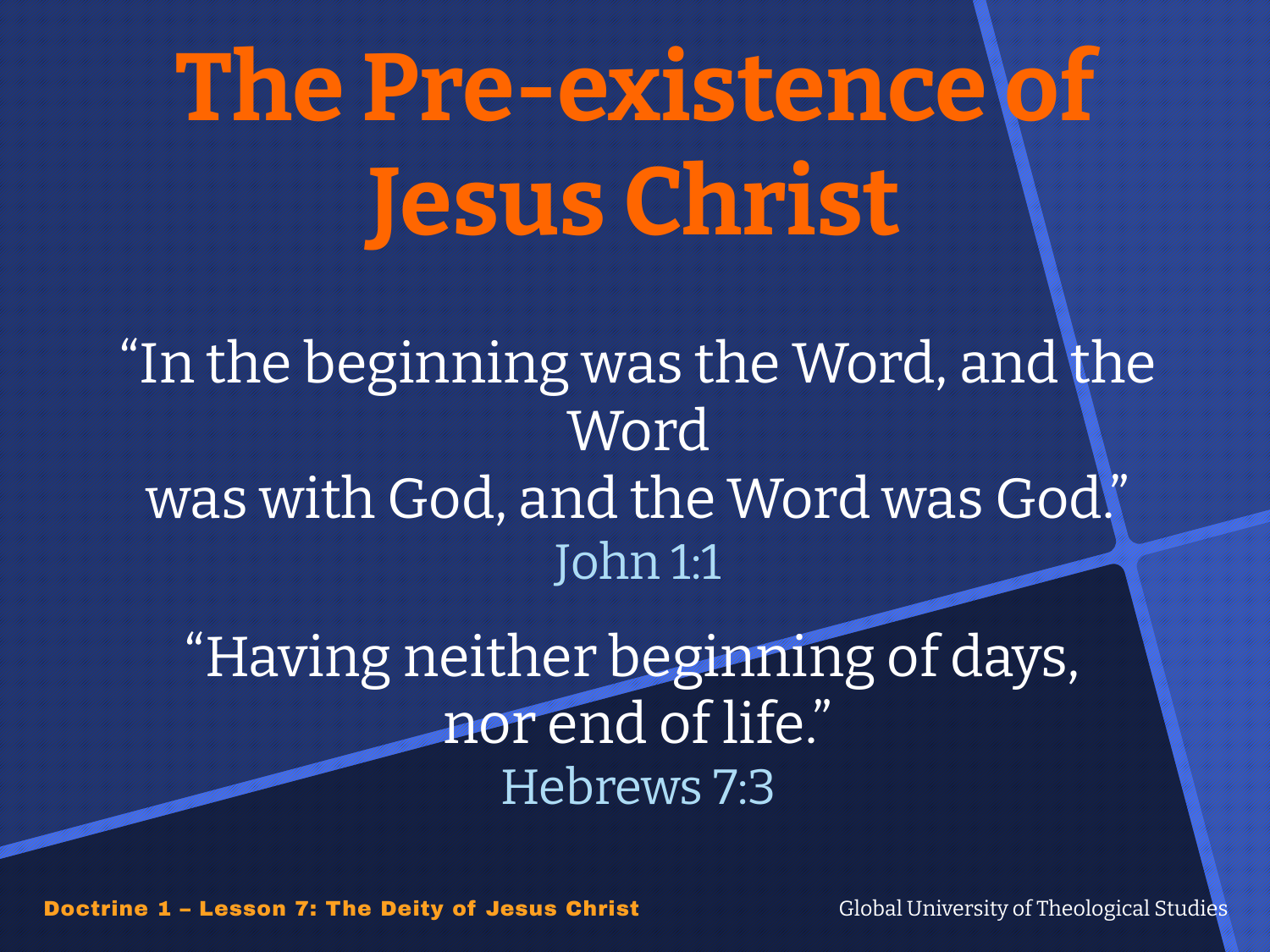

The Pre-existence of Jesus Christ
“In the beginning was the Word, and the Word
was with God, and the Word was God.”
John 1:1
“Having neither beginning of days,
nor end of life.”
Hebrews 7:3
Doctrine 1 – Lesson 7: The Deity of Jesus Christ                         Global University of Theological Studies